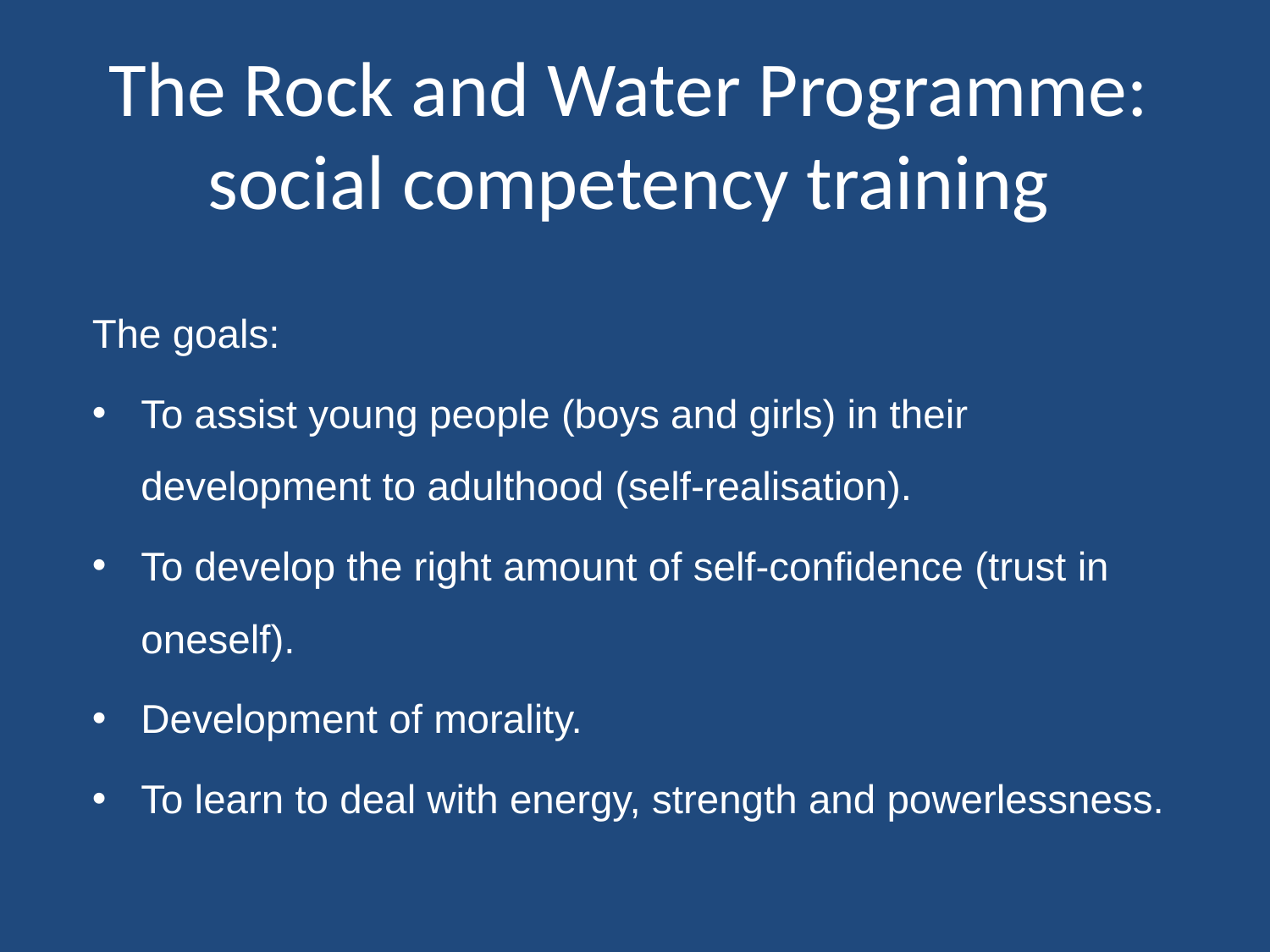

# The Rock and Water Programme: social competency training
The goals:
To assist young people (boys and girls) in their development to adulthood (self-realisation).
To develop the right amount of self-confidence (trust in oneself).
Development of morality.
To learn to deal with energy, strength and powerlessness.